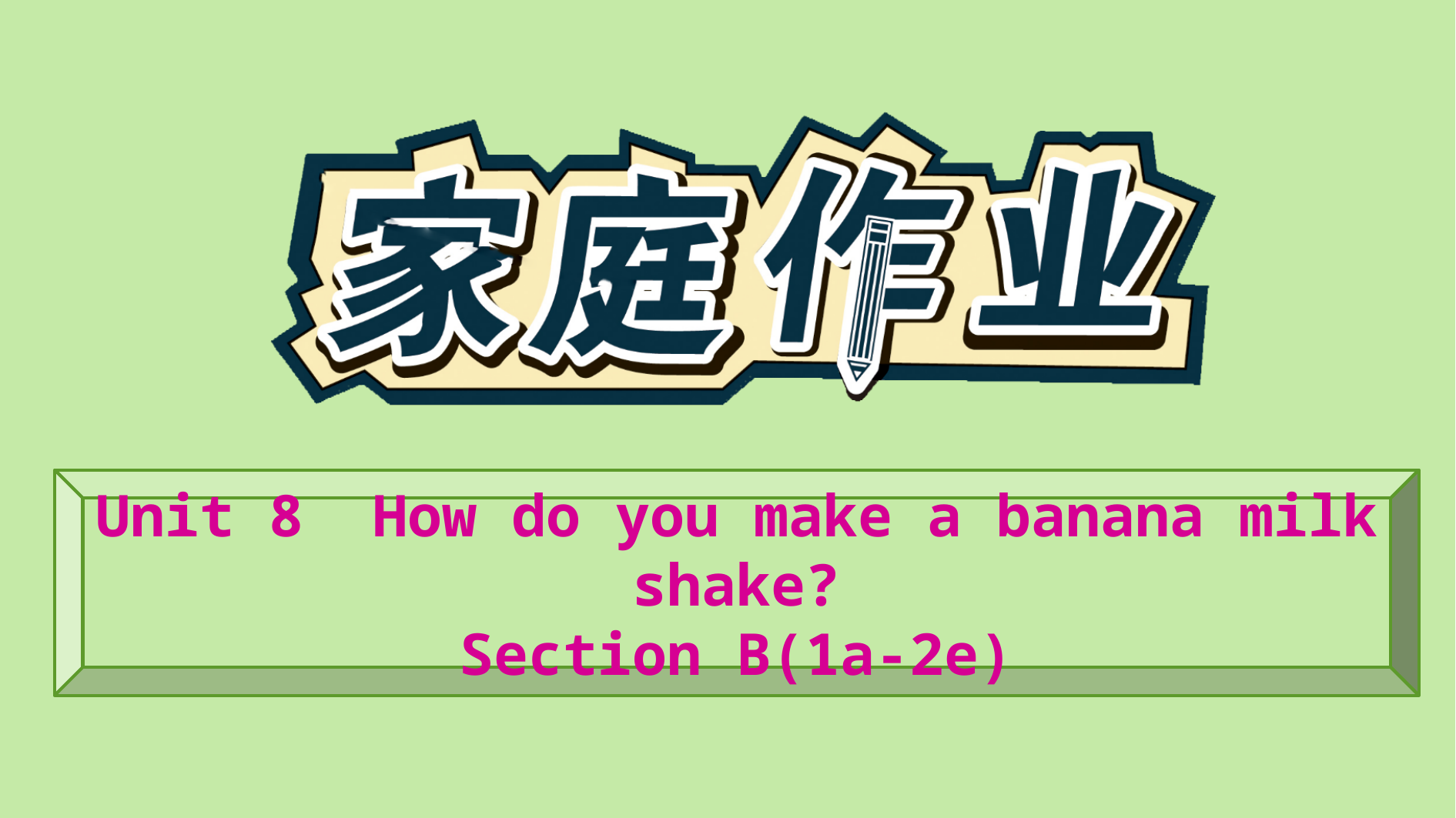

Unit 8  How do you make a banana milk shake?
Section B(1a-2e)